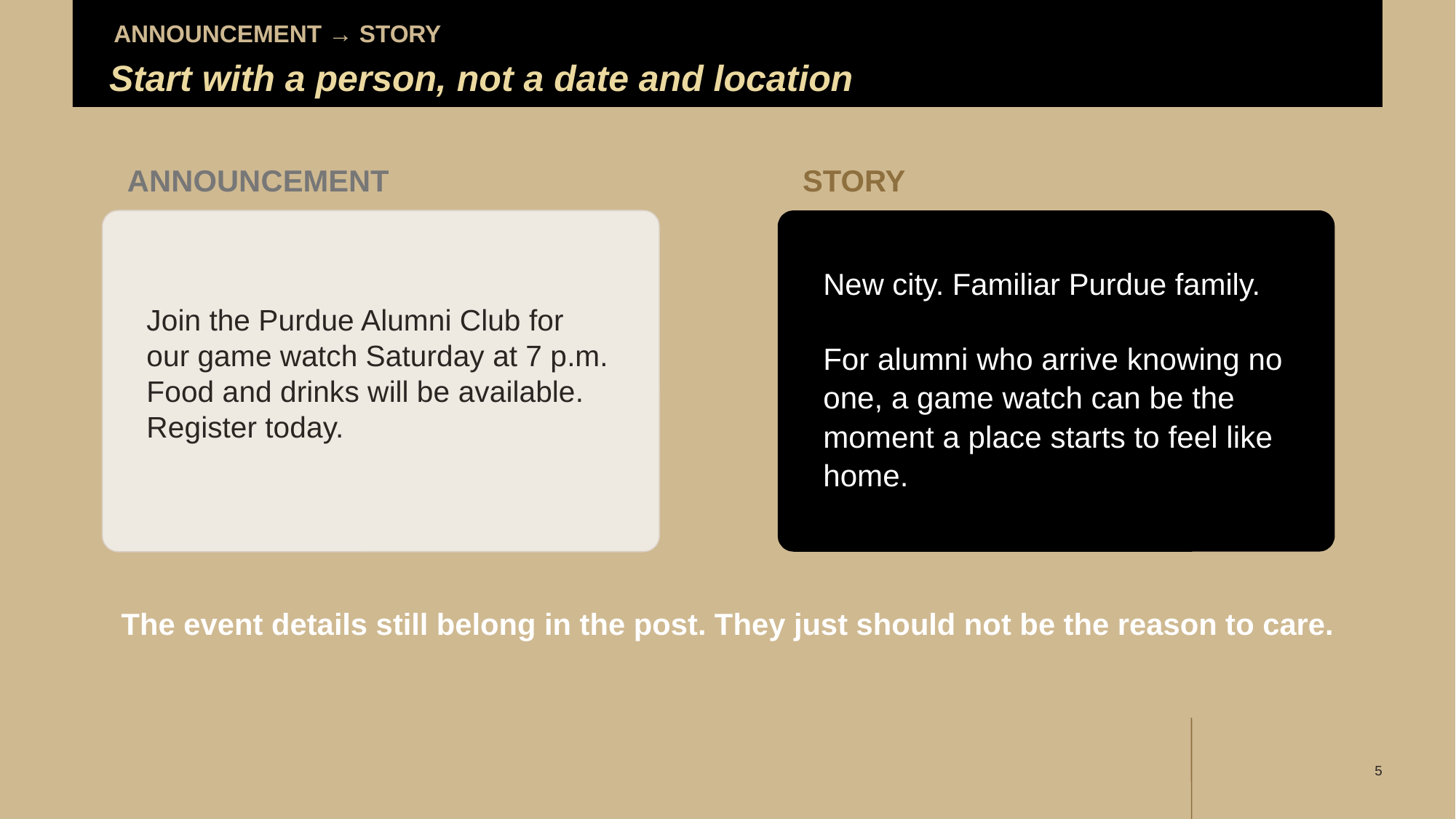

ANNOUNCEMENT → STORY
Start with a person, not a date and location
ANNOUNCEMENT
STORY

New city. Familiar Purdue family.

For alumni who arrive knowing no one, a game watch can be the moment a place starts to feel like home.
Join the Purdue Alumni Club for our game watch Saturday at 7 p.m. Food and drinks will be available. Register today.
The event details still belong in the post. They just should not be the reason to care.

5